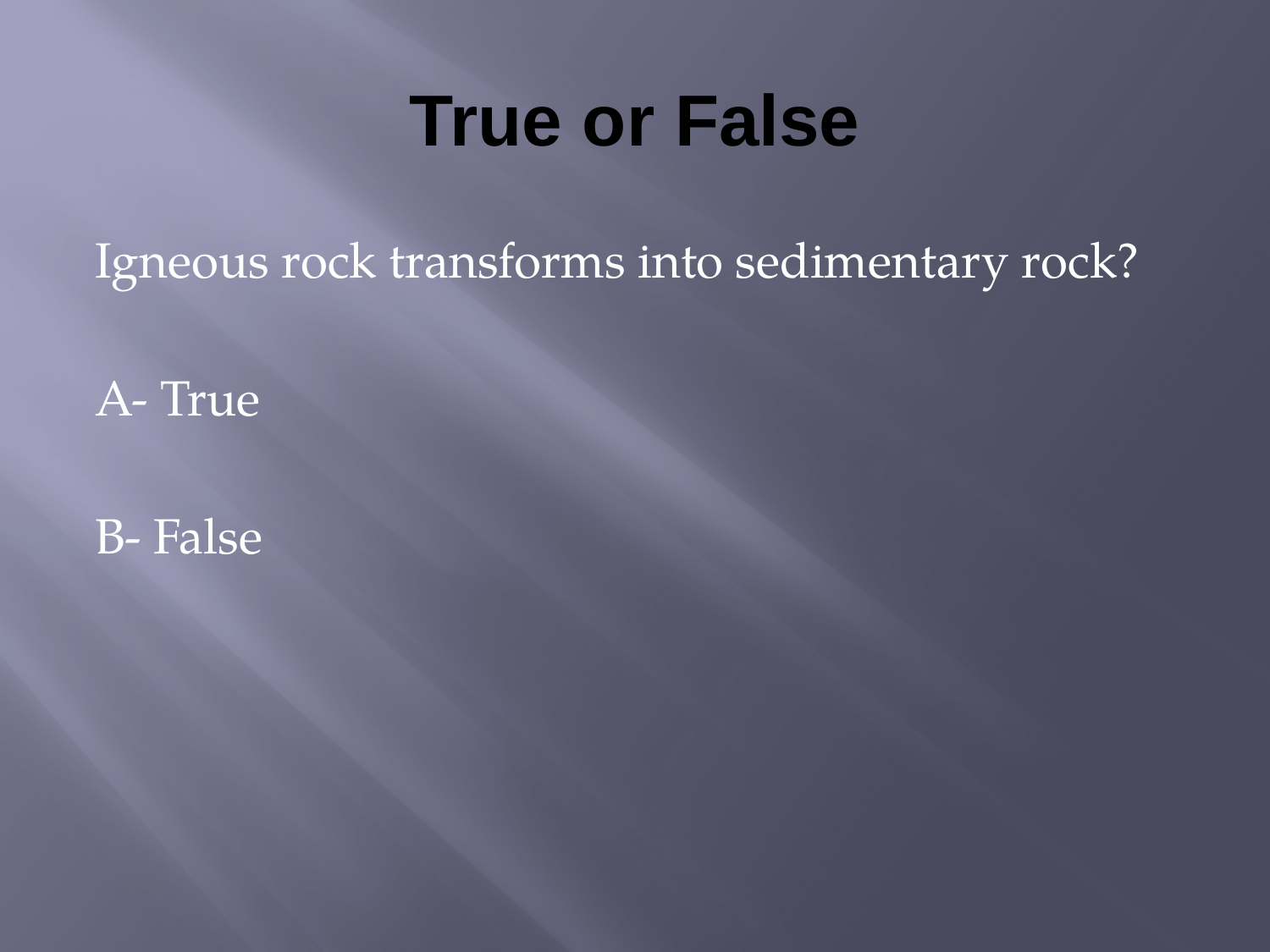

# True or False
Igneous rock transforms into sedimentary rock?

A- True

B- False